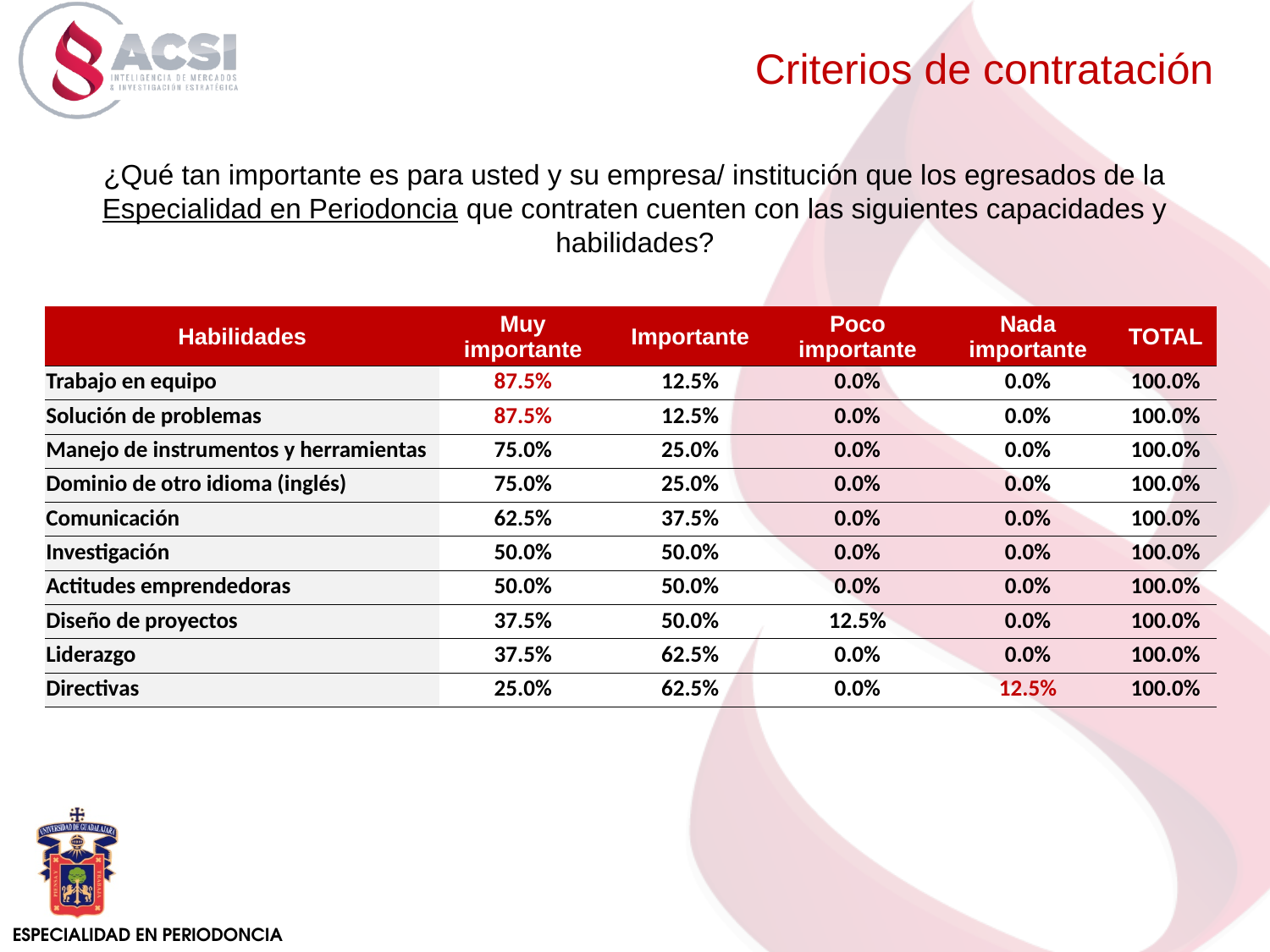

Criterios de contratación
¿Qué tan importante es para usted y su empresa/ institución que los egresados de la Especialidad en Periodoncia que contraten cuenten con las siguientes capacidades y habilidades?
| Habilidades | Muy importante | Importante | Poco importante | Nada importante | TOTAL |
| --- | --- | --- | --- | --- | --- |
| Trabajo en equipo | 87.5% | 12.5% | 0.0% | 0.0% | 100.0% |
| Solución de problemas | 87.5% | 12.5% | 0.0% | 0.0% | 100.0% |
| Manejo de instrumentos y herramientas | 75.0% | 25.0% | 0.0% | 0.0% | 100.0% |
| Dominio de otro idioma (inglés) | 75.0% | 25.0% | 0.0% | 0.0% | 100.0% |
| Comunicación | 62.5% | 37.5% | 0.0% | 0.0% | 100.0% |
| Investigación | 50.0% | 50.0% | 0.0% | 0.0% | 100.0% |
| Actitudes emprendedoras | 50.0% | 50.0% | 0.0% | 0.0% | 100.0% |
| Diseño de proyectos | 37.5% | 50.0% | 12.5% | 0.0% | 100.0% |
| Liderazgo | 37.5% | 62.5% | 0.0% | 0.0% | 100.0% |
| Directivas | 25.0% | 62.5% | 0.0% | 12.5% | 100.0% |